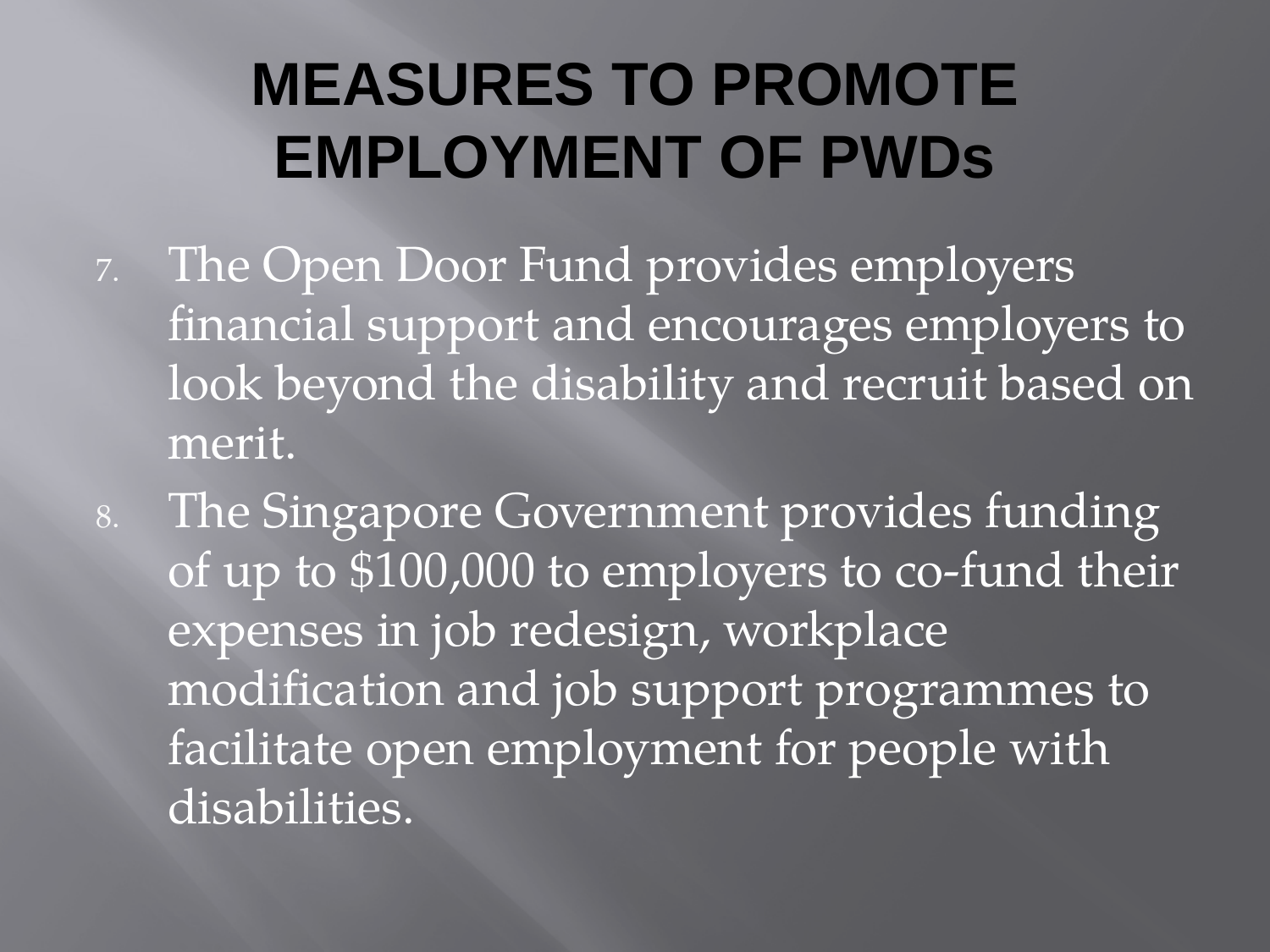

# MEASURES TO PROMOTE EMPLOYMENT OF PWDs
The Open Door Fund provides employers financial support and encourages employers to look beyond the disability and recruit based on merit.
The Singapore Government provides funding of up to $100,000 to employers to co-fund their expenses in job redesign, workplace modification and job support programmes to facilitate open employment for people with disabilities.